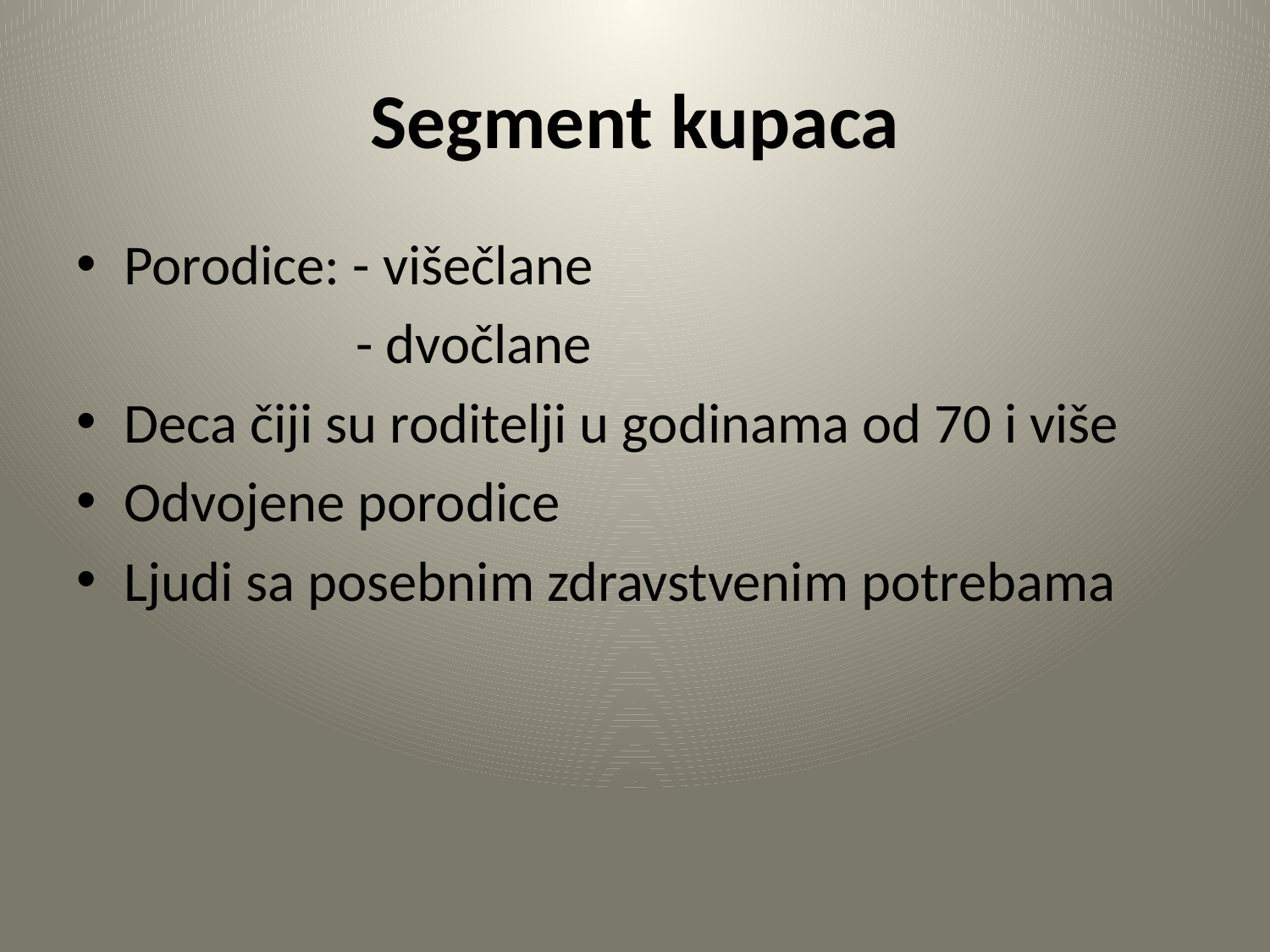

# Segment kupaca
Porodice: - višečlane
                      - dvočlane
Deca čiji su roditelji u godinama od 70 i više
Odvojene porodice
Ljudi sa posebnim zdravstvenim potrebama